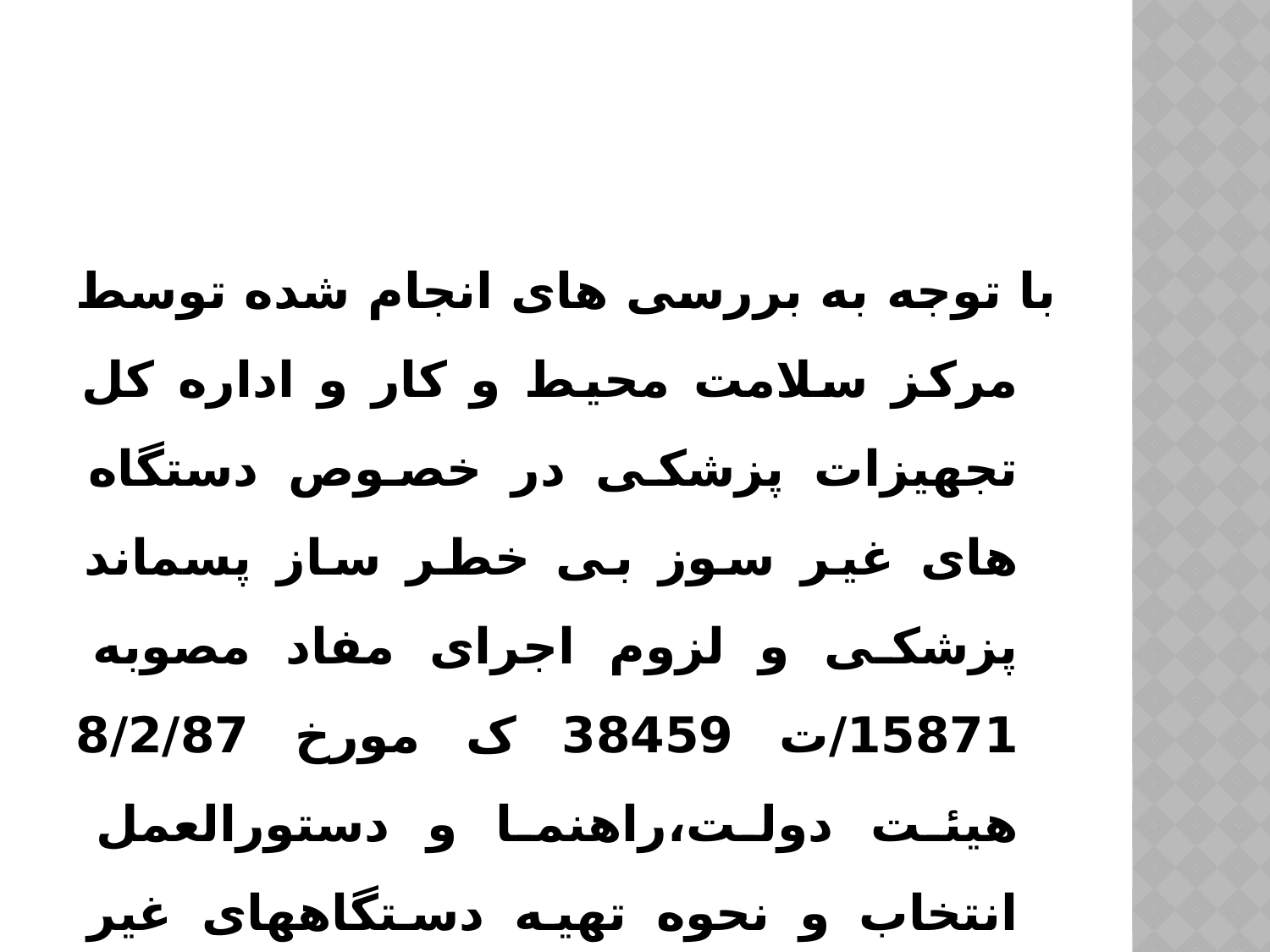

با توجه به بررسی های انجام شده توسط مرکز سلامت محیط و کار و اداره کل تجهیزات پزشکی در خصوص دستگاه های غیر سوز بی خطر ساز پسماند پزشکی و لزوم اجرای مفاد مصوبه 15871/ت 38459 ک مورخ 8/2/87 هيئت دولت،راهنما و دستورالعمل انتخاب و نحوه تهیه دستگاههای غیر سوز بی خطر ساز پسماند پزشکی به شرح زیر تهیه و ابلاغ گردید: